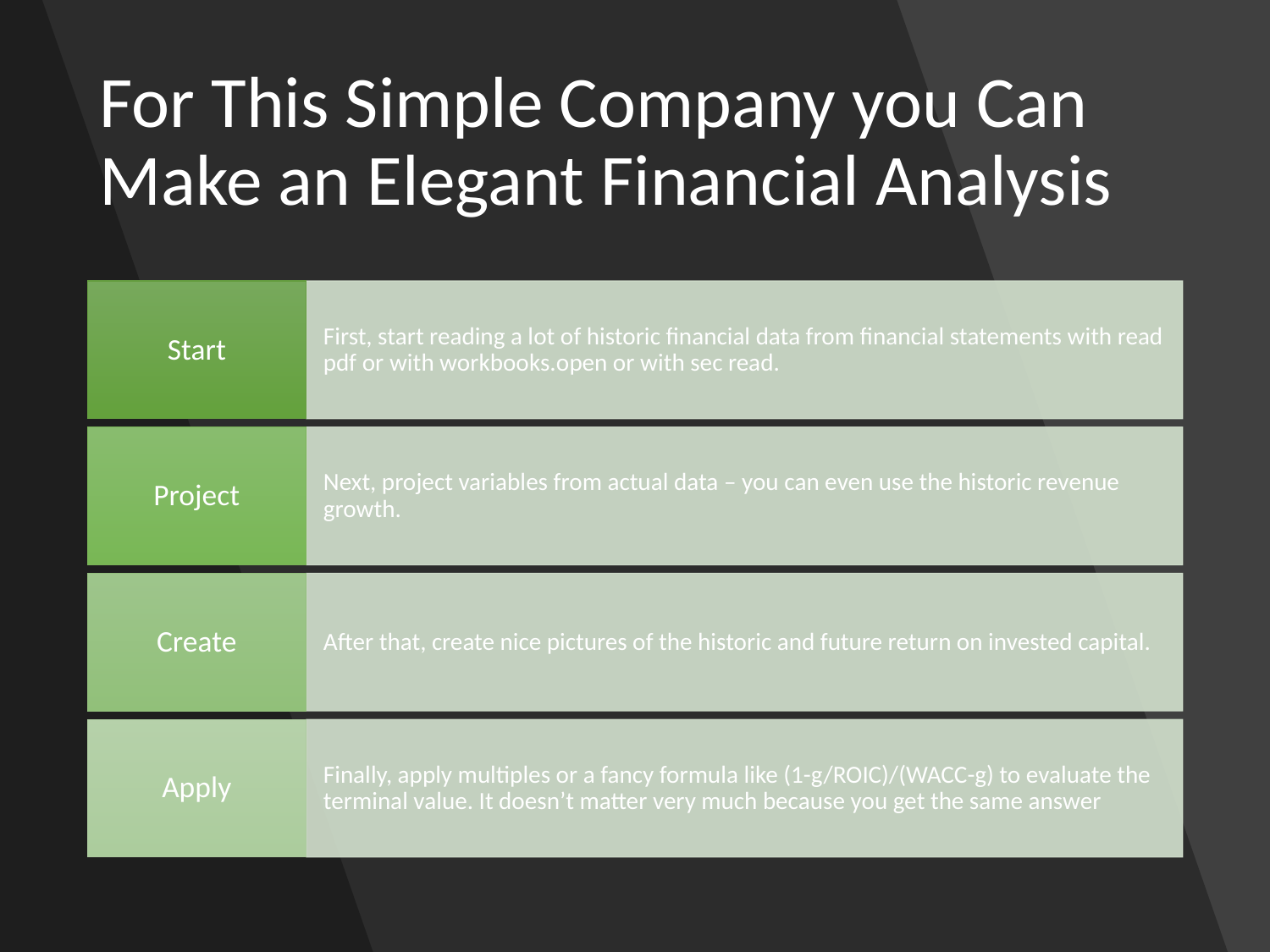

# For This Simple Company you Can Make an Elegant Financial Analysis
First, start reading a lot of historic financial data from financial statements with read pdf or with workbooks.open or with sec read.
Start
Next, project variables from actual data – you can even use the historic revenue growth.
Project
After that, create nice pictures of the historic and future return on invested capital.
Create
Finally, apply multiples or a fancy formula like (1-g/ROIC)/(WACC-g) to evaluate the terminal value. It doesn’t matter very much because you get the same answer
Apply